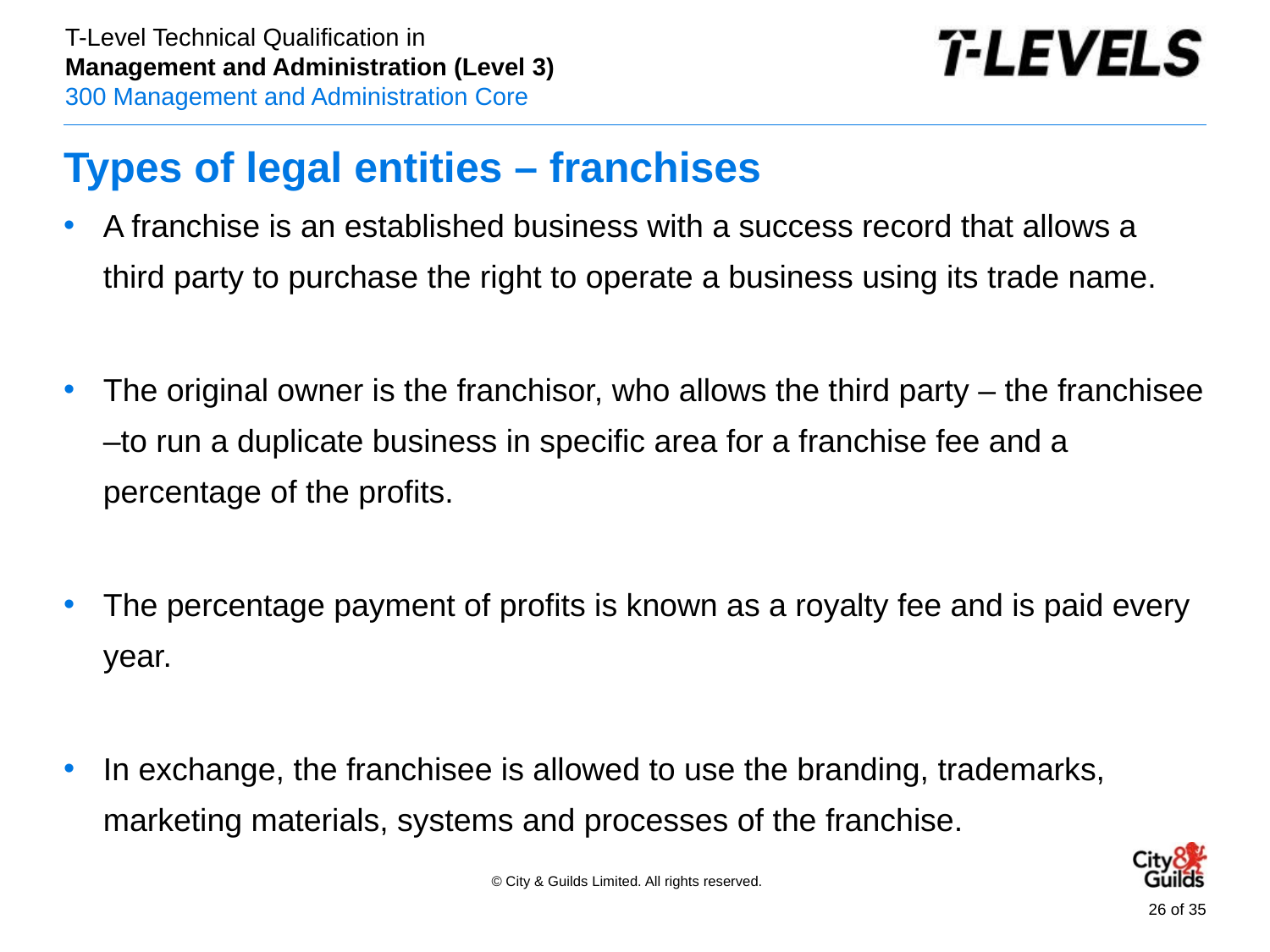

# Types of legal entities – franchises
A franchise is an established business with a success record that allows a third party to purchase the right to operate a business using its trade name.

The original owner is the franchisor, who allows the third party – the franchisee –to run a duplicate business in specific area for a franchise fee and a percentage of the profits.

The percentage payment of profits is known as a royalty fee and is paid every year.

In exchange, the franchisee is allowed to use the branding, trademarks, marketing materials, systems and processes of the franchise.